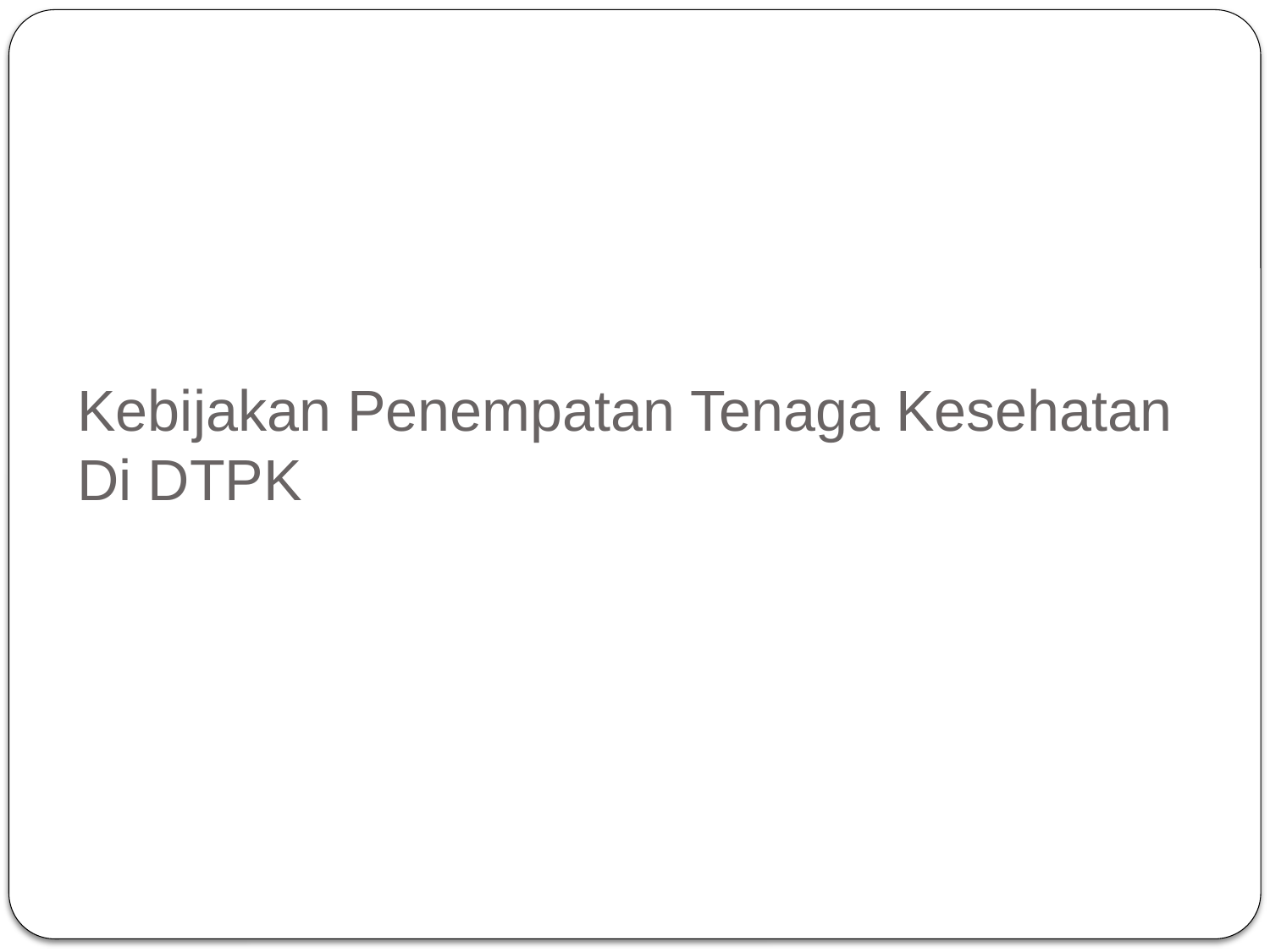

# Kebijakan Penempatan Tenaga Kesehatan Di DTPK